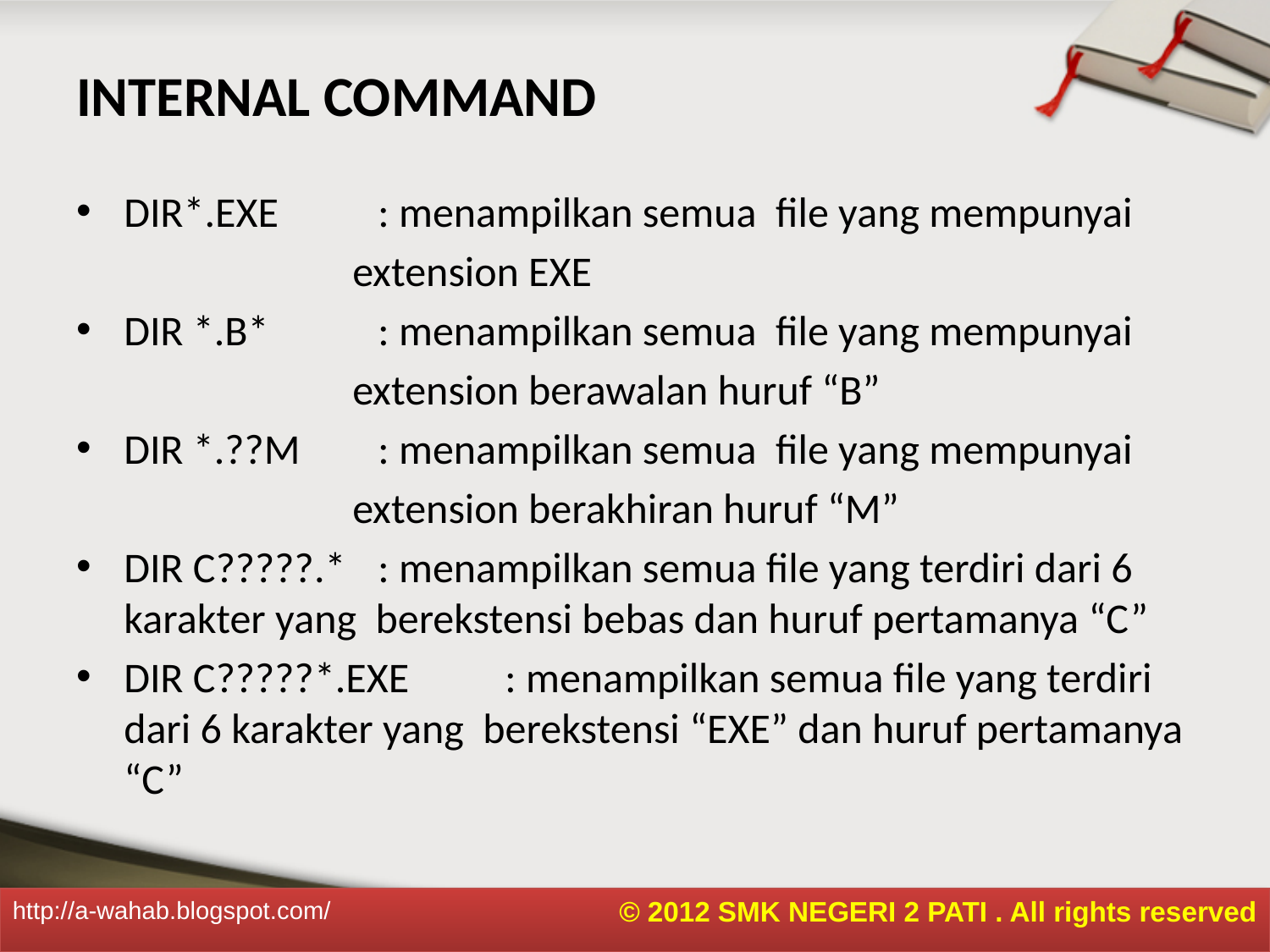

# INTERNAL COMMAND
DIR*.EXE	: menampilkan semua  file yang mempunyai
                             extension EXE
DIR *.B*	: menampilkan semua  file yang mempunyai
                             extension berawalan huruf “B”
DIR *.??M	: menampilkan semua  file yang mempunyai
                             extension berakhiran huruf “M”
DIR C?????.* 	: menampilkan semua file yang terdiri dari 6 karakter yang  berekstensi bebas dan huruf pertamanya “C”
DIR C?????*.EXE	: menampilkan semua file yang terdiri dari 6 karakter yang  berekstensi “EXE” dan huruf pertamanya “C”

© 2012 SMK NEGERI 2 PATI . All rights reserved

http://a-wahab.blogspot.com/